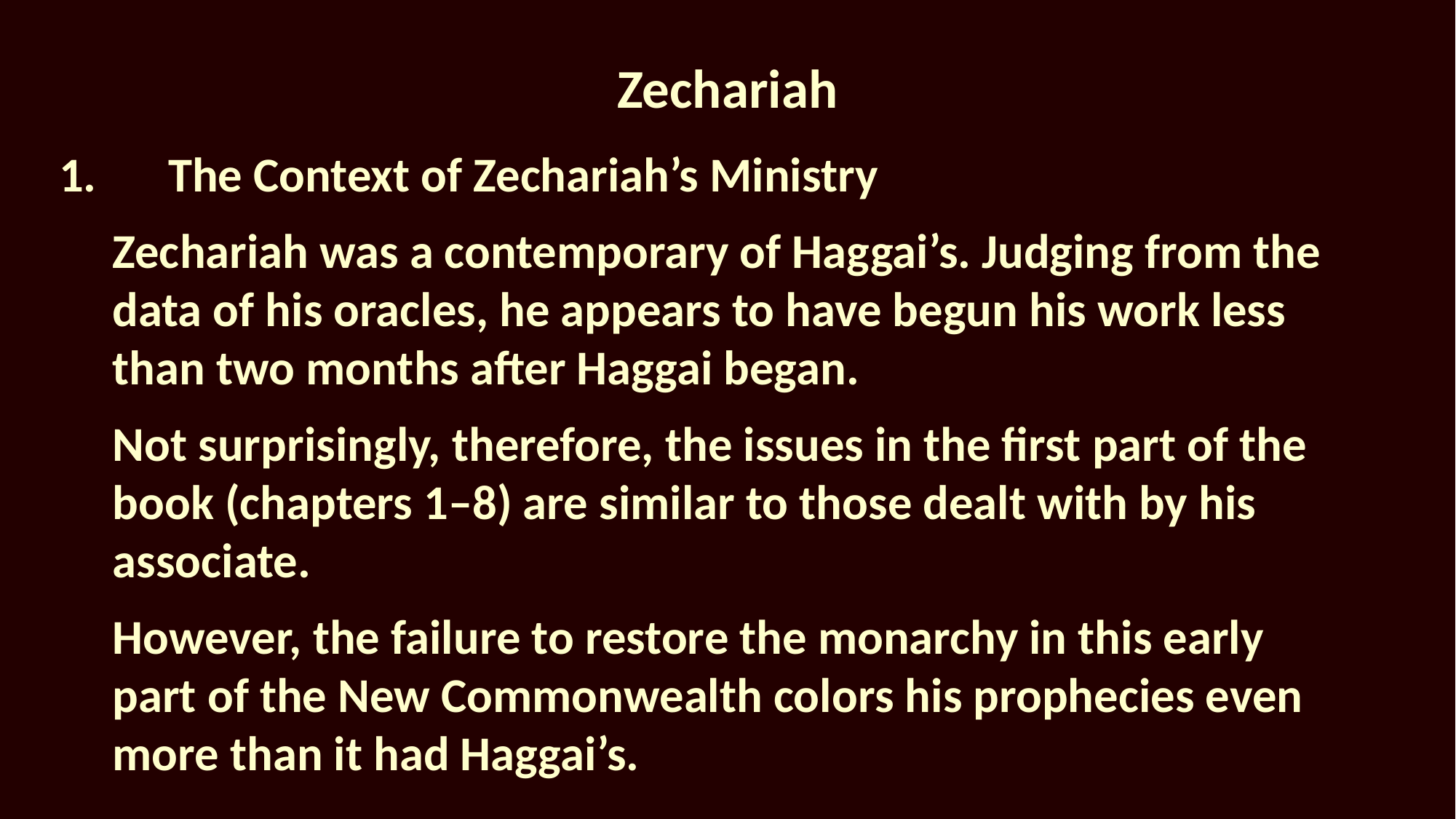

# Zechariah
1.	The Context of Zechariah’s Ministry
Zechariah was a contemporary of Haggai’s. Judging from the data of his oracles, he appears to have begun his work less than two months after Haggai began.
Not surprisingly, therefore, the issues in the first part of the book (chapters 1–8) are similar to those dealt with by his associate.
However, the failure to restore the monarchy in this early part of the New Commonwealth colors his prophecies even more than it had Haggai’s.